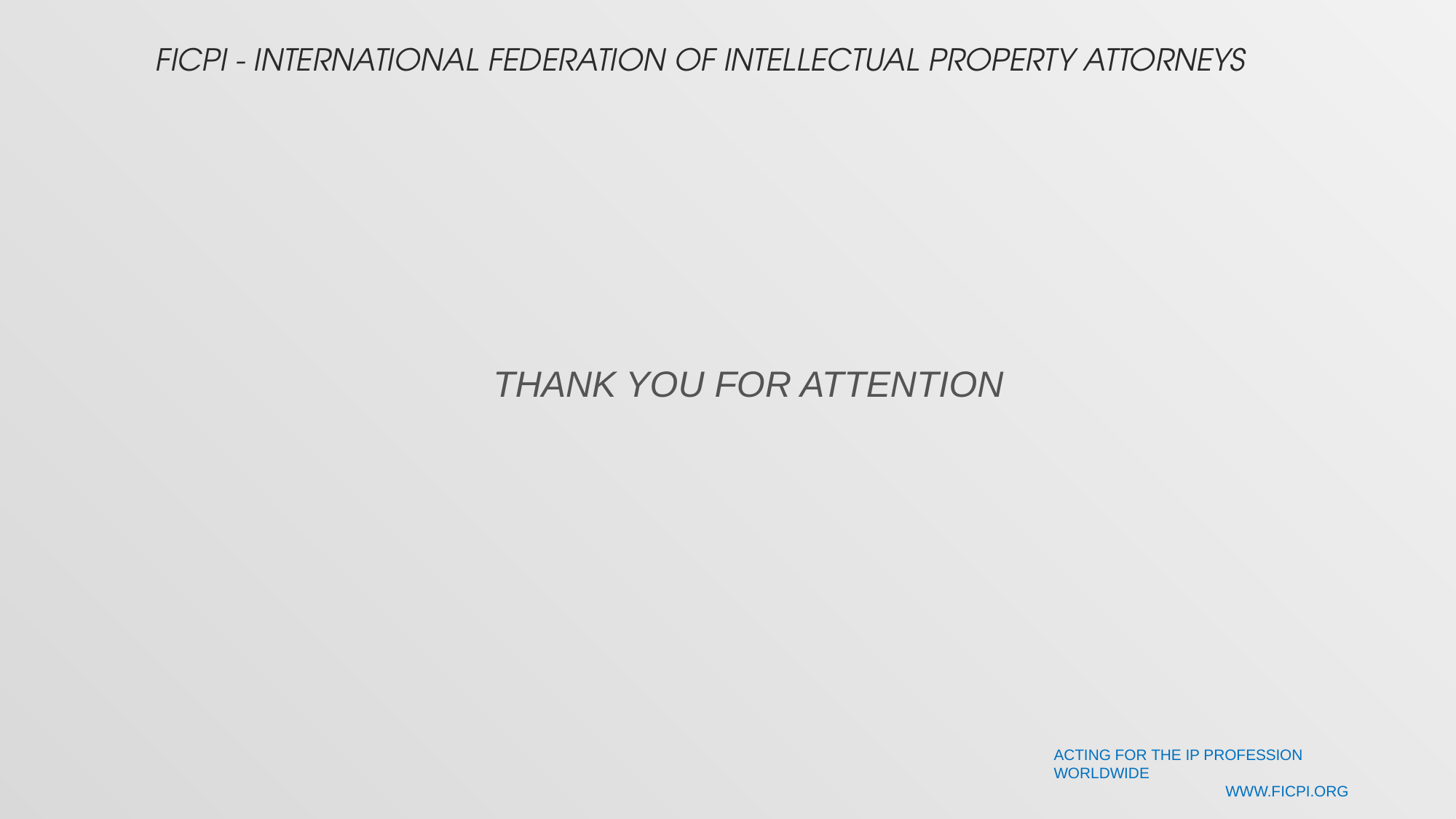

# FICPI - International Federation of Intellectual Property Attorneys

THANK YOU FOR ATTENTION

Acting for the IP profession worldwide
                                         www.ficpi.org